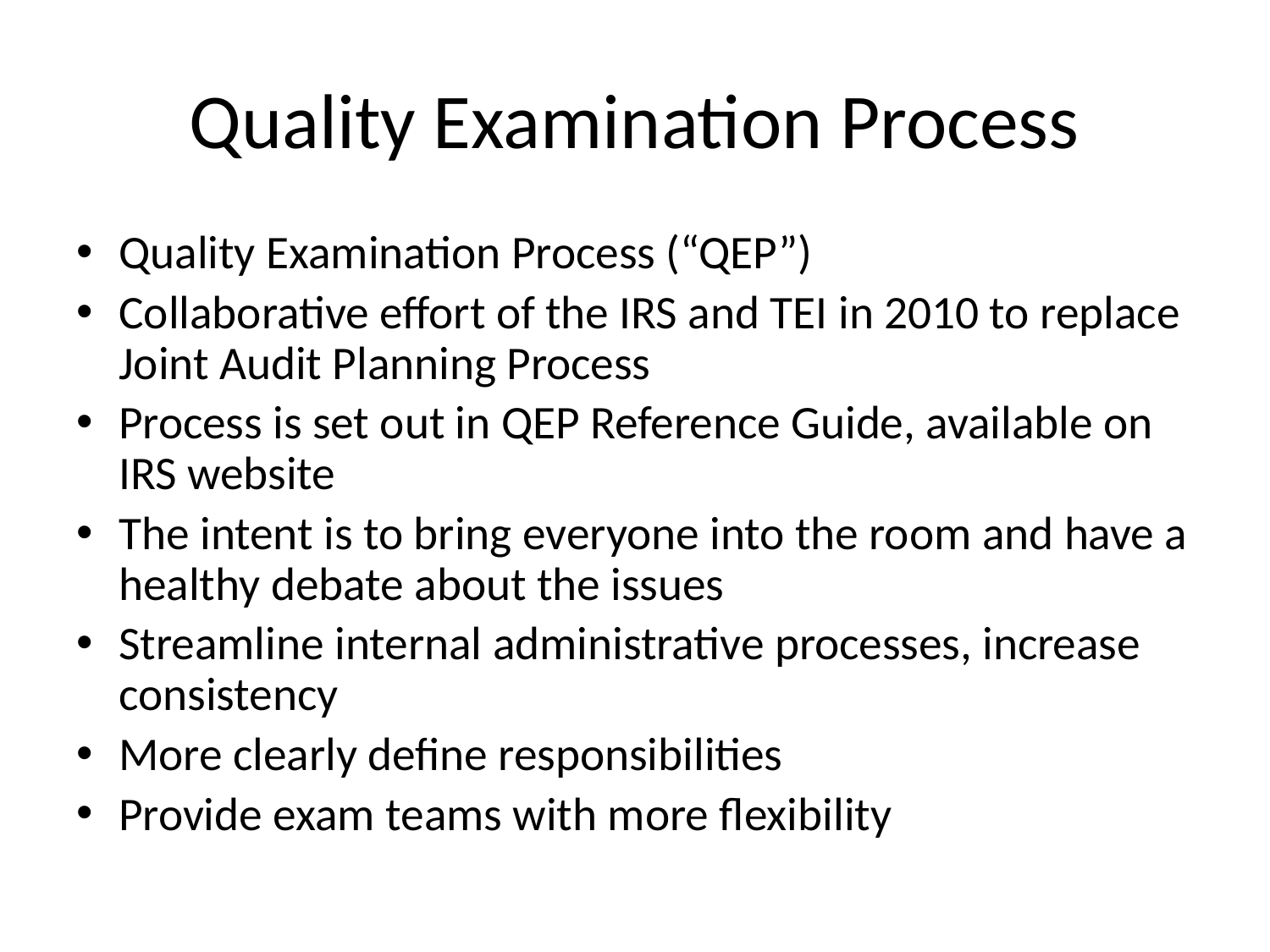

# Quality Examination Process
Quality Examination Process (“QEP”)
Collaborative effort of the IRS and TEI in 2010 to replace Joint Audit Planning Process
Process is set out in QEP Reference Guide, available on IRS website
The intent is to bring everyone into the room and have a healthy debate about the issues
Streamline internal administrative processes, increase consistency
More clearly define responsibilities
Provide exam teams with more flexibility